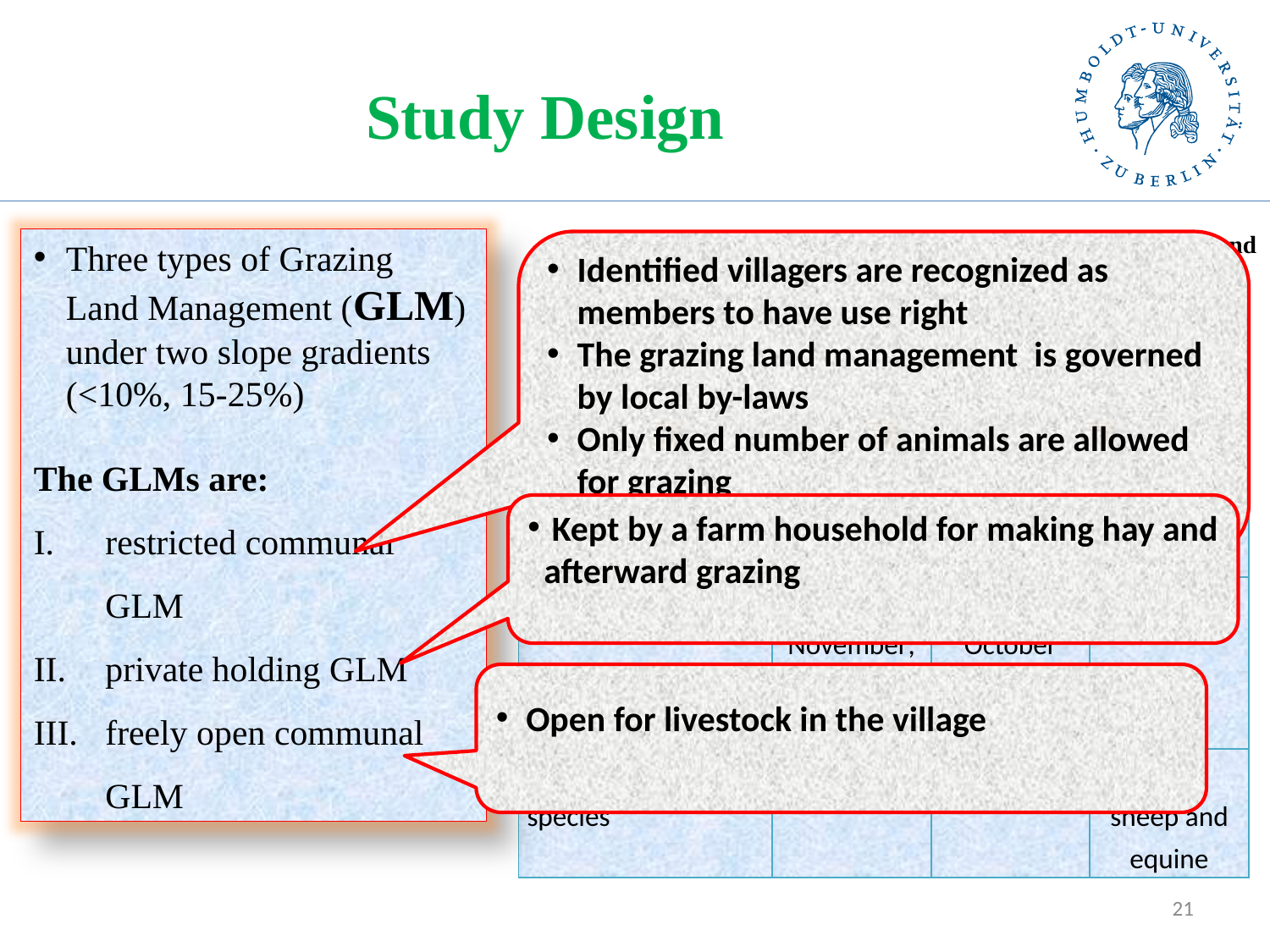

# Study Design
Table 6. Description of different types of grazing land management (GLM).
Three types of Grazing Land Management (GLM) under two slope gradients (<10%, 15-25%)

The GLMs are:
restricted communal GLM
private holding GLM
freely open communal GLM
Identified villagers are recognized as members to have use right
The grazing land management  is governed by local by-laws
Only fixed number of animals are allowed for grazing

| Parameter | GLM type |  |  |
| --- | --- | --- | --- |
|  | Restricted communal | Private holding | Freely open communal |
| Grazing duration (days/month) | 12 | 10 | 30 |
| Resting season | August –November; May - June | July-October | No resting |
| Dominant grazer species | oxen | cattle | Cattle, sheep and equine |
 Kept by a farm household for making hay and afterward grazing

Open for livestock in the village

21